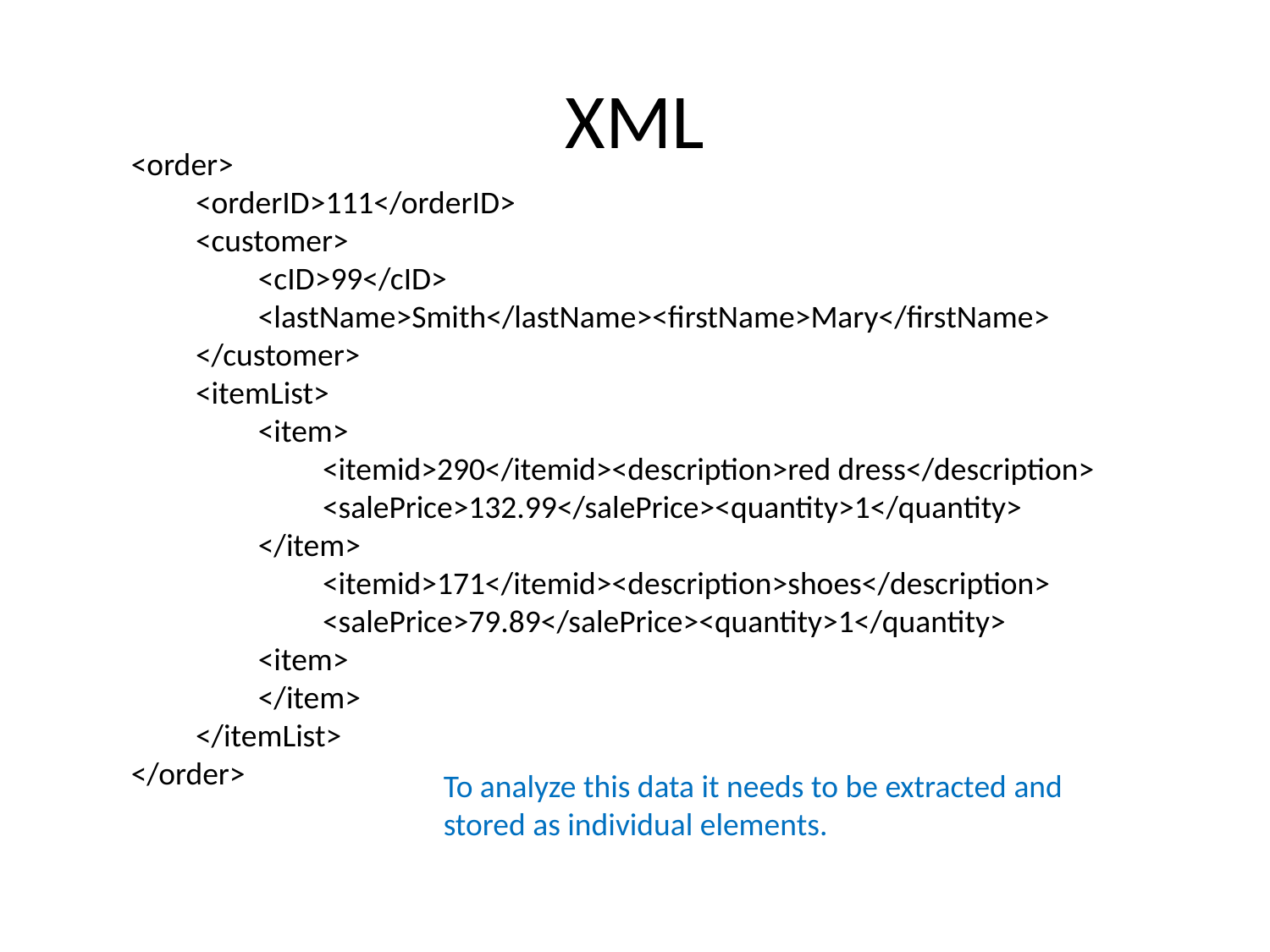

# XML
<order>
	<orderID>111</orderID>
	<customer>
		<cID>99</cID>
		<lastName>Smith</lastName><firstName>Mary</firstName>
	</customer>
	<itemList>
		<item>
			<itemid>290</itemid><description>red dress</description>
			<salePrice>132.99</salePrice><quantity>1</quantity>
		</item>
			<itemid>171</itemid><description>shoes</description>
			<salePrice>79.89</salePrice><quantity>1</quantity>
		<item>
		</item>
	</itemList>
</order>
To analyze this data it needs to be extracted and stored as individual elements.